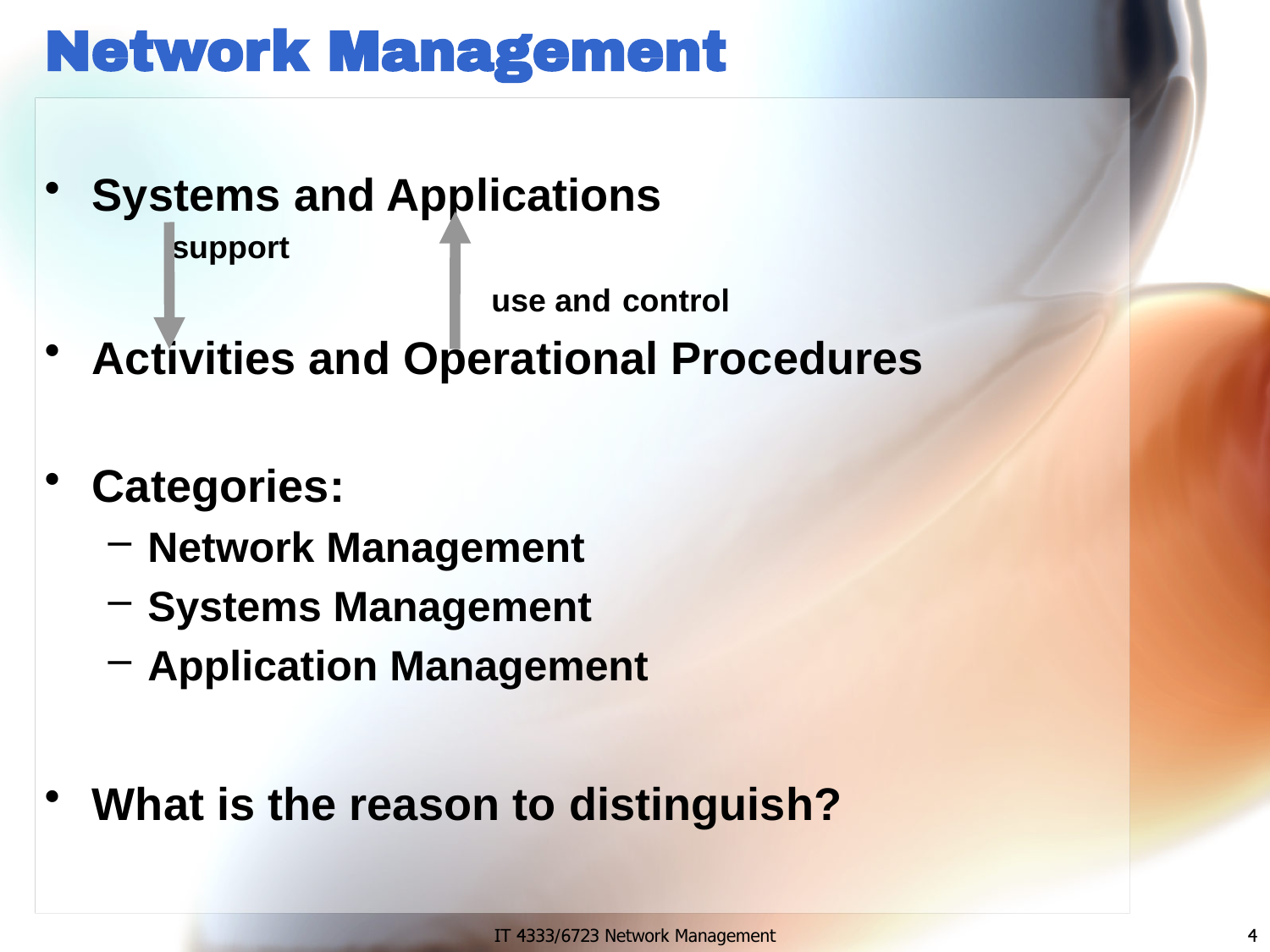

# Network Management

Systems and Applications
support
                                    use and control
Activities and Operational Procedures

Categories:
Network Management
Systems Management
Application Management

What is the reason to distinguish?

IT 4333/6723 Network Management
4